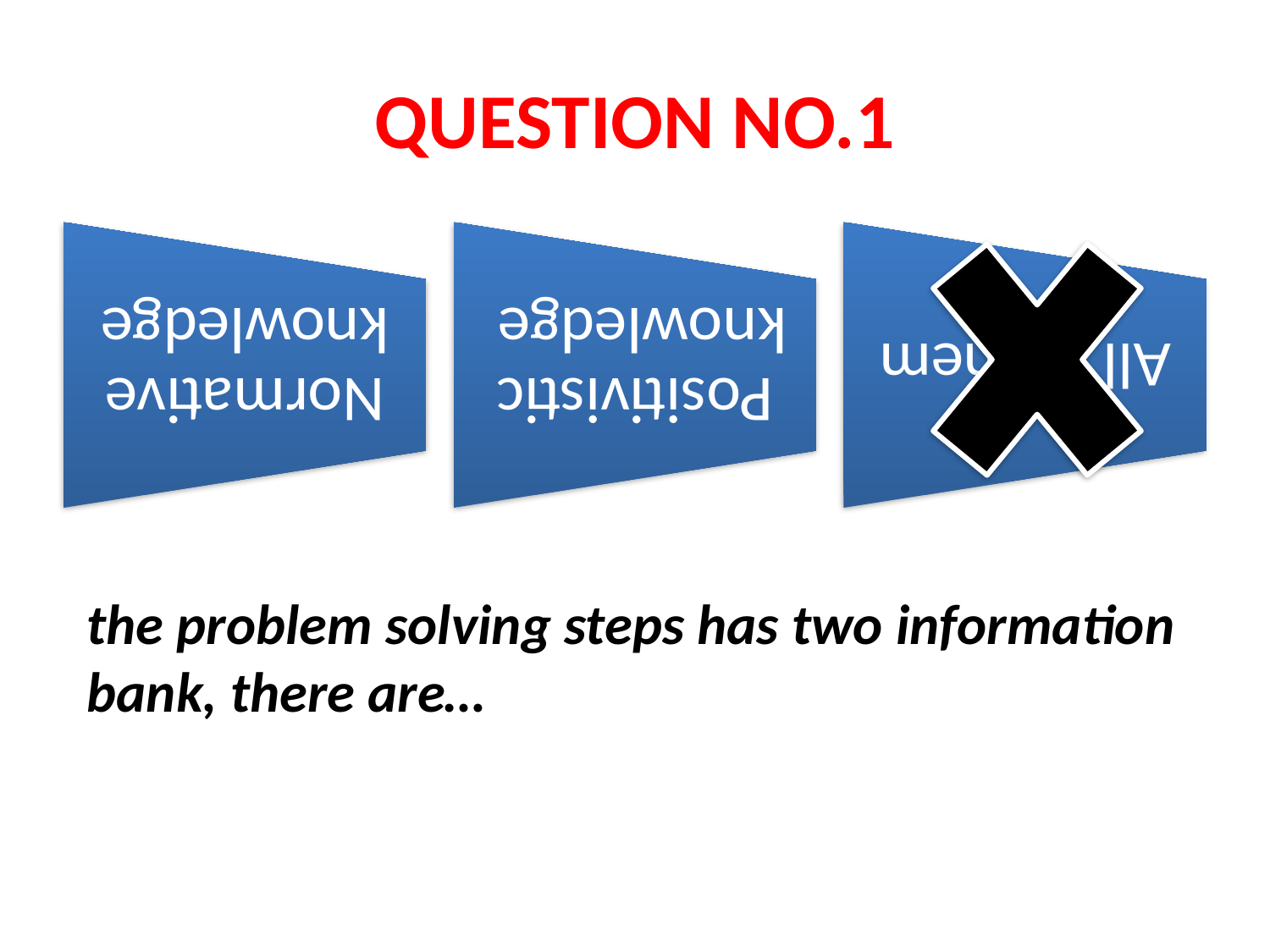

# QUESTION NO.1

Normative knowledge
Positivistic knowledge
All of them
the problem solving steps has two information bank, there are…